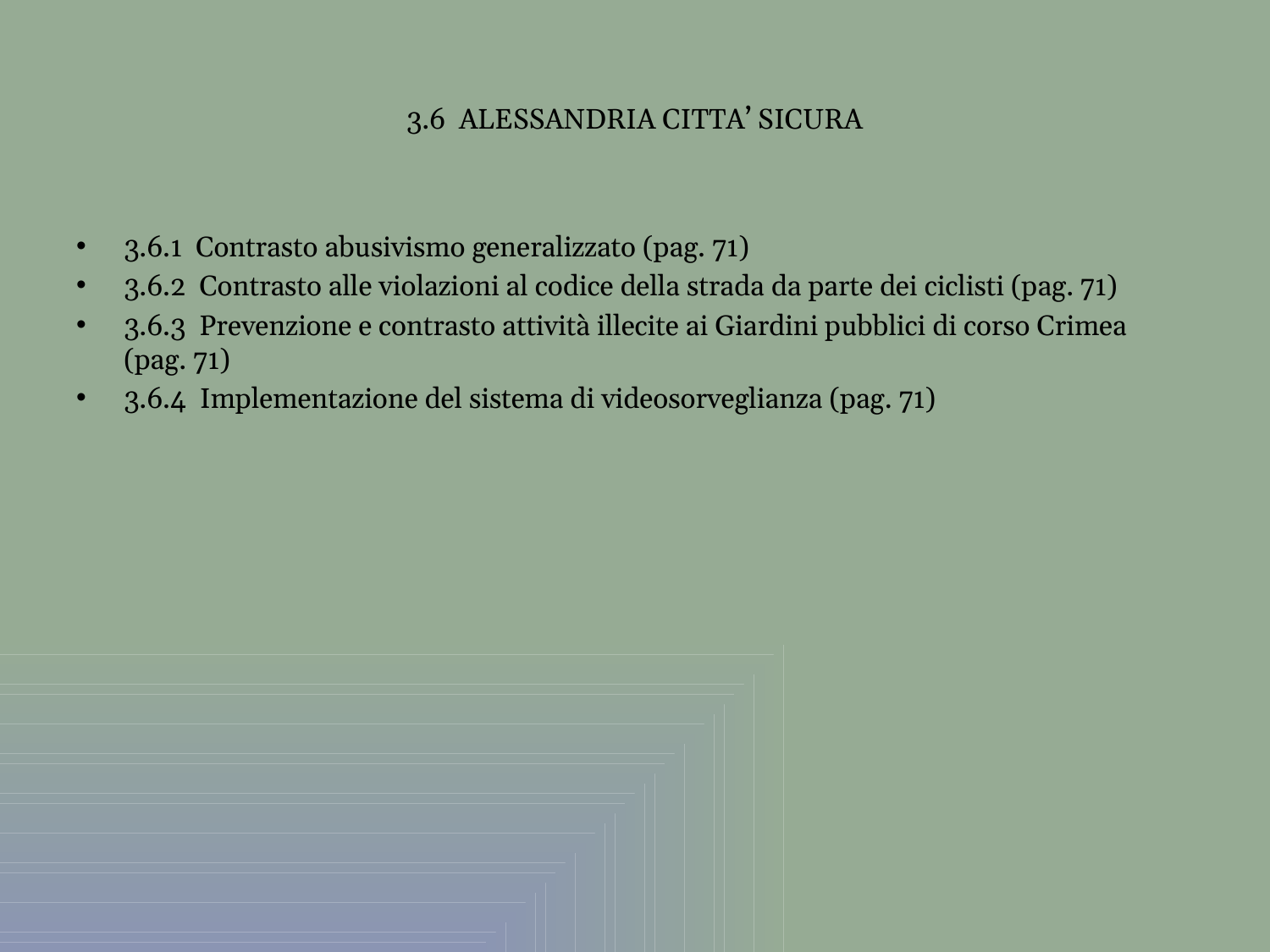

# 3.6  ALESSANDRIA CITTA’ SICURA
3.6.1  Contrasto abusivismo generalizzato (pag. 71)
3.6.2  Contrasto alle violazioni al codice della strada da parte dei ciclisti (pag. 71)
3.6.3  Prevenzione e contrasto attività illecite ai Giardini pubblici di corso Crimea (pag. 71)
3.6.4  Implementazione del sistema di videosorveglianza (pag. 71)